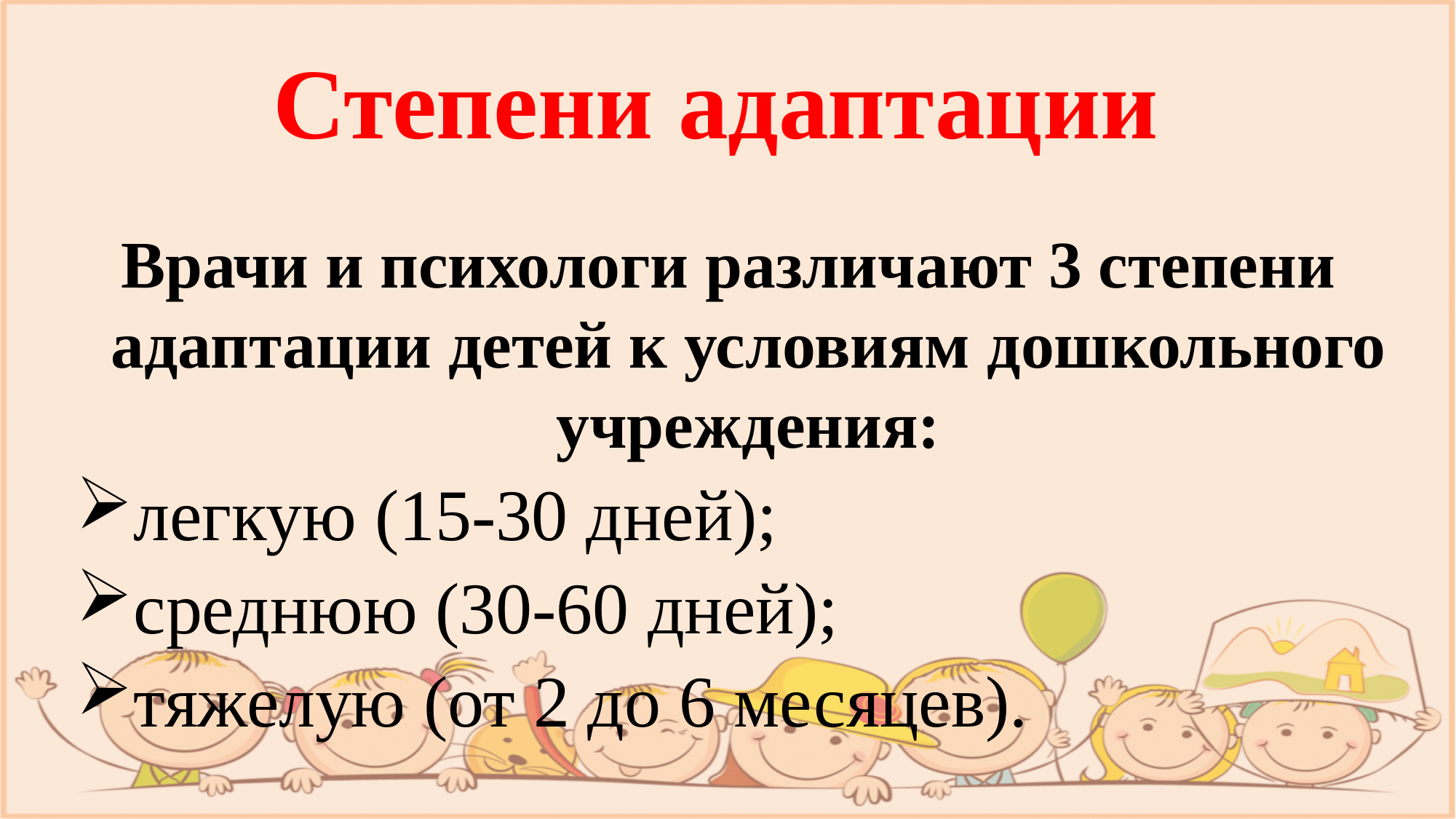

# Степени адаптации
Врачи и психологи различают 3 степени адаптации детей к условиям дошкольного учреждения:
легкую (15-30 дней);
среднюю (30-60 дней);
тяжелую (от 2 до 6 месяцев).